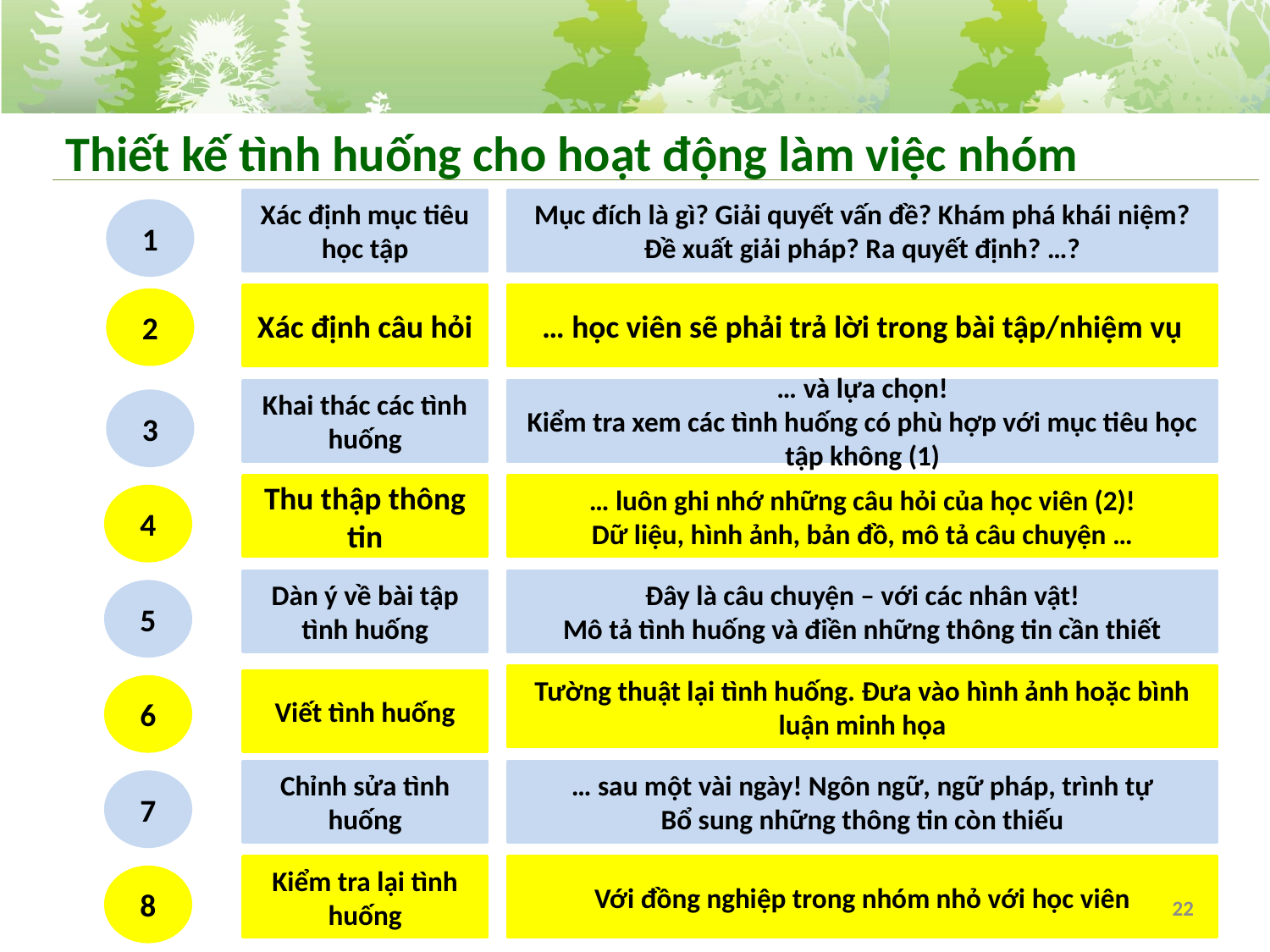

# Thiết kế tình huống cho hoạt động làm việc nhóm
Xác định mục tiêu học tập
Mục đích là gì? Giải quyết vấn đề? Khám phá khái niệm? Đề xuất giải pháp? Ra quyết định? …?
1
Xác định câu hỏi
… học viên sẽ phải trả lời trong bài tập/nhiệm vụ
2
Khai thác các tình huống
… và lựa chọn!
Kiểm tra xem các tình huống có phù hợp với mục tiêu học tập không (1)
3
Thu thập thông tin
… luôn ghi nhớ những câu hỏi của học viên (2)!
Dữ liệu, hình ảnh, bản đồ, mô tả câu chuyện …
4
Dàn ý về bài tập tình huống
Đây là câu chuyện – với các nhân vật!
Mô tả tình huống và điền những thông tin cần thiết
5
Tường thuật lại tình huống. Đưa vào hình ảnh hoặc bình luận minh họa
Viết tình huống
6
Chỉnh sửa tình huống
… sau một vài ngày! Ngôn ngữ, ngữ pháp, trình tự
Bổ sung những thông tin còn thiếu
7
Kiểm tra lại tình huống
Với đồng nghiệp trong nhóm nhỏ với học viên
8
22